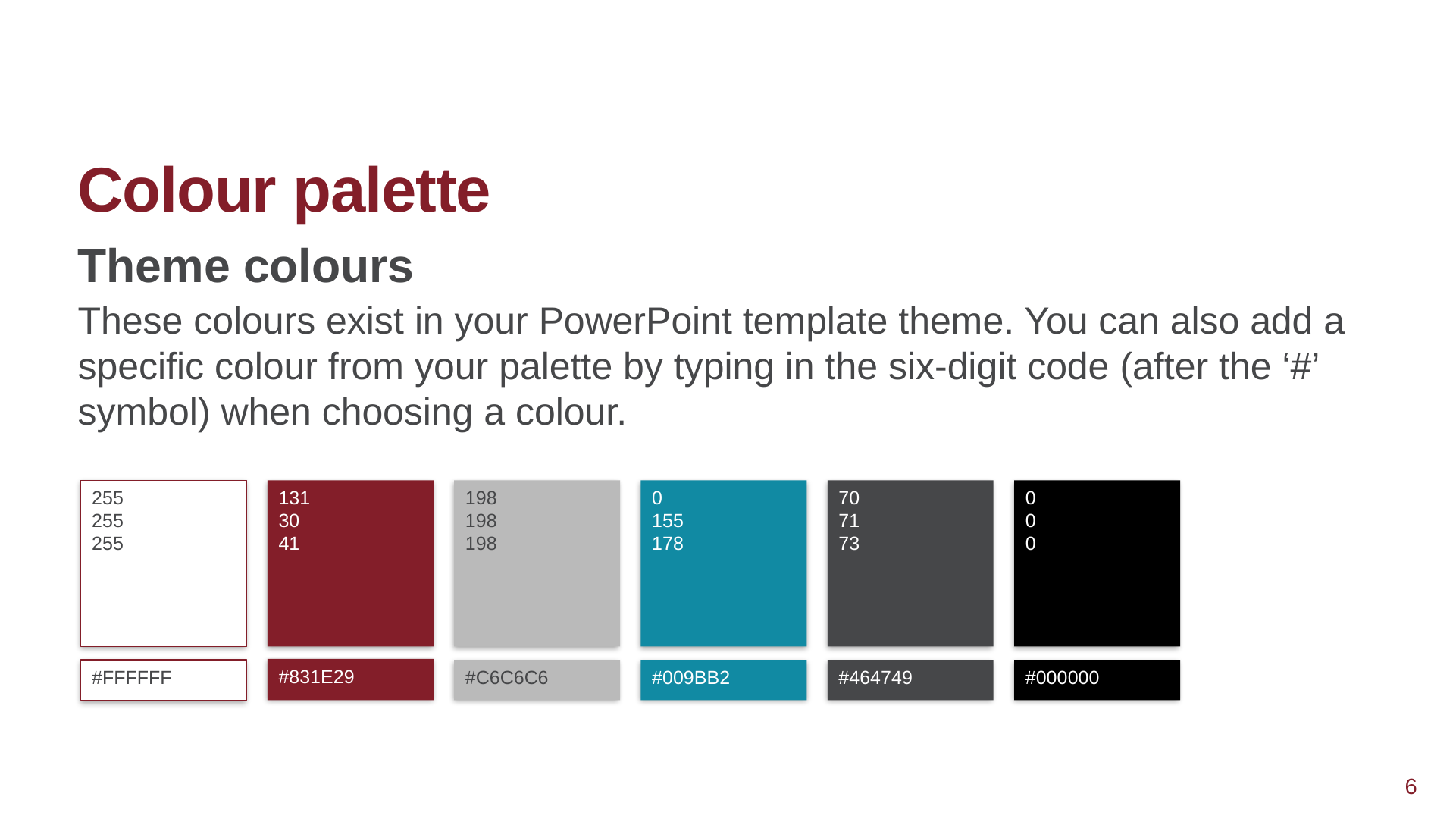

# Colour palette
Theme colours
These colours exist in your PowerPoint template theme. You can also add a specific colour from your palette by typing in the six-digit code (after the ‘#’ symbol) when choosing a colour.

255
255
255
131
30
41
198
198
198
0
155
178
70
71
73
0
0
0
#831E29
#FFFFFF
#C6C6C6
#009BB2
#464749
#000000
6